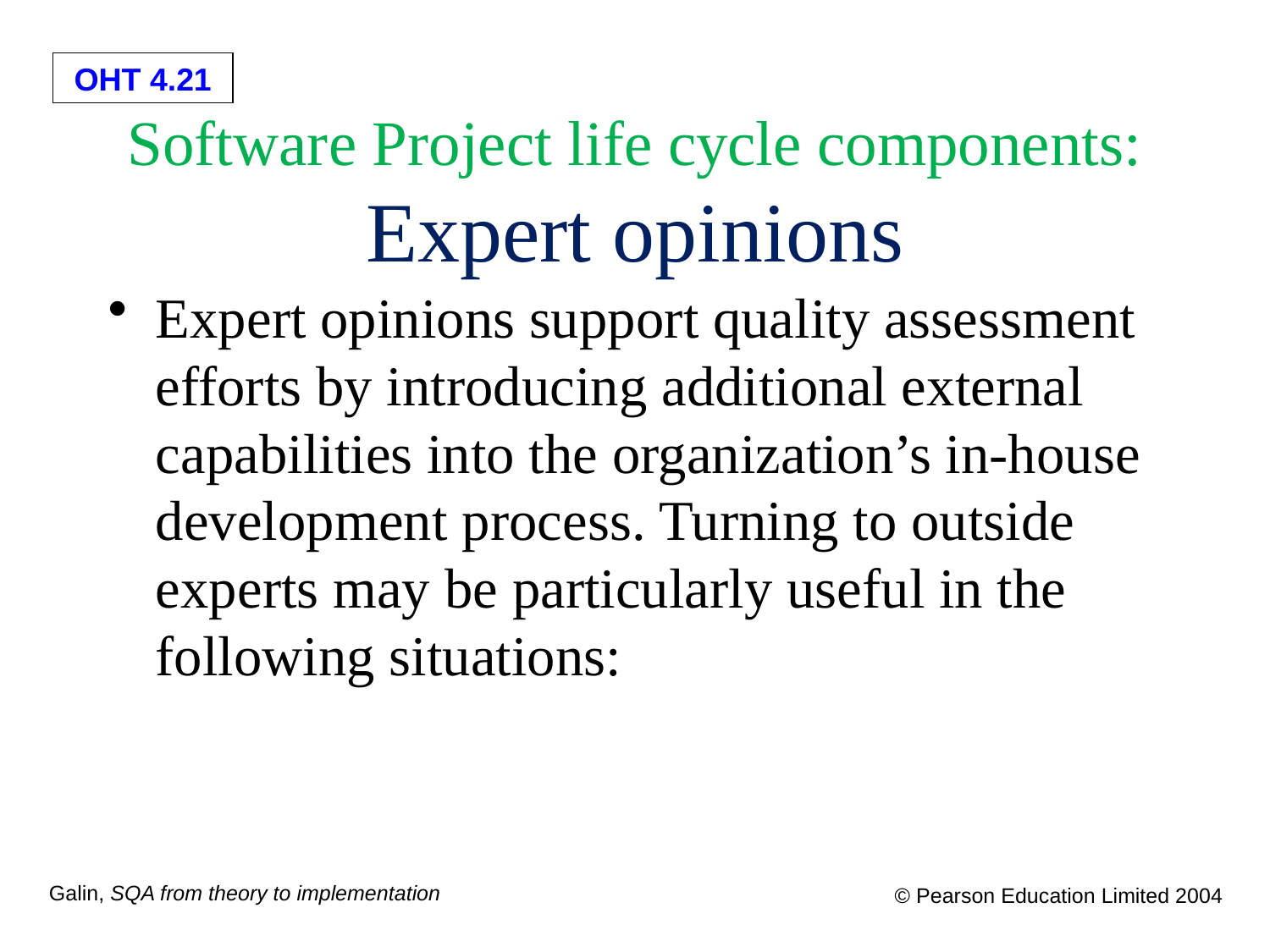

# Software Project life cycle components: Expert opinions
Expert opinions support quality assessment efforts by introducing additional external capabilities into the organization’s in-house development process. Turning to outside experts may be particularly useful in the following situations: